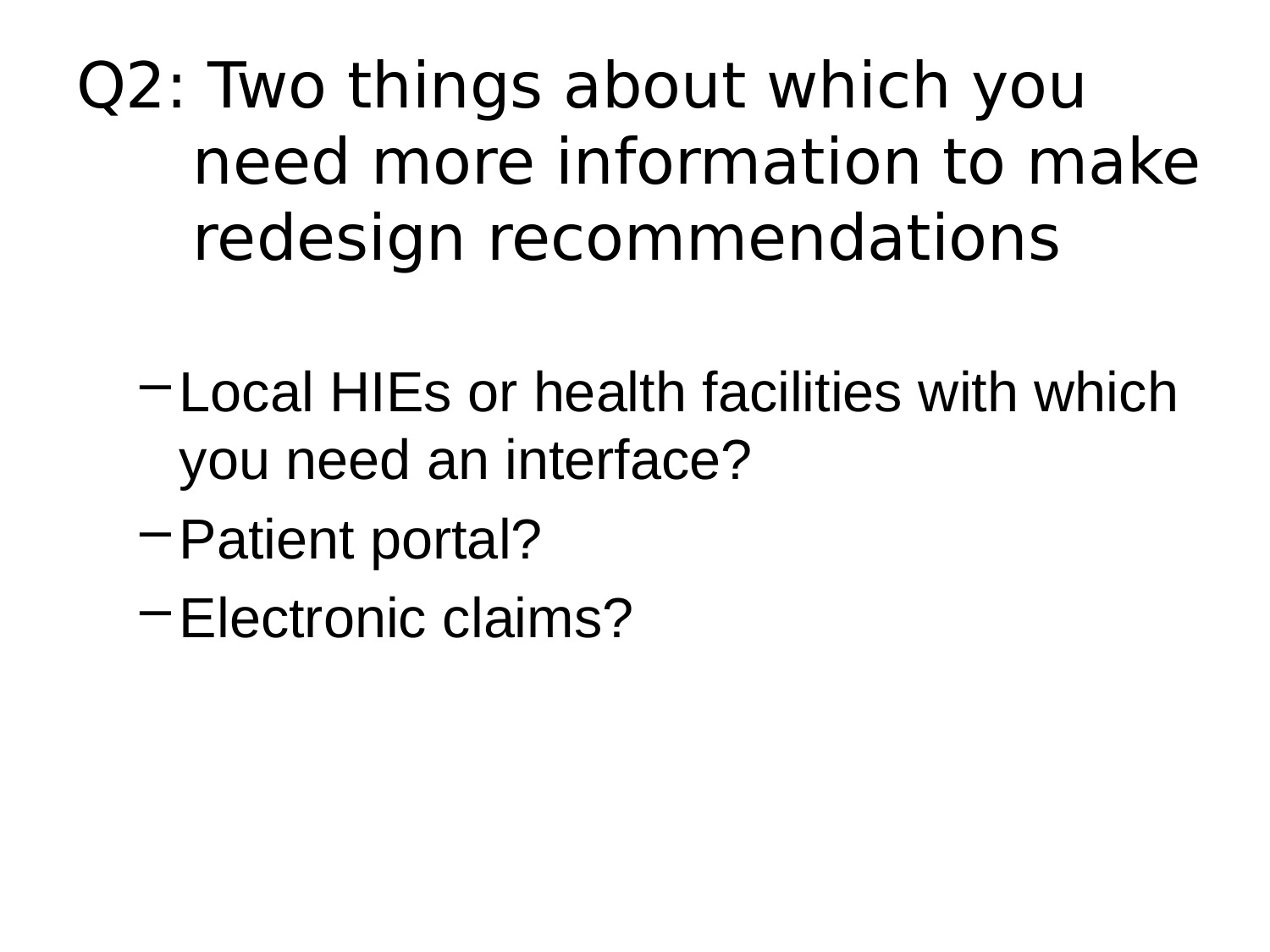

# Q2: Two things about which you need more information to make redesign recommendations
Local HIEs or health facilities with which you need an interface?
Patient portal?
Electronic claims?